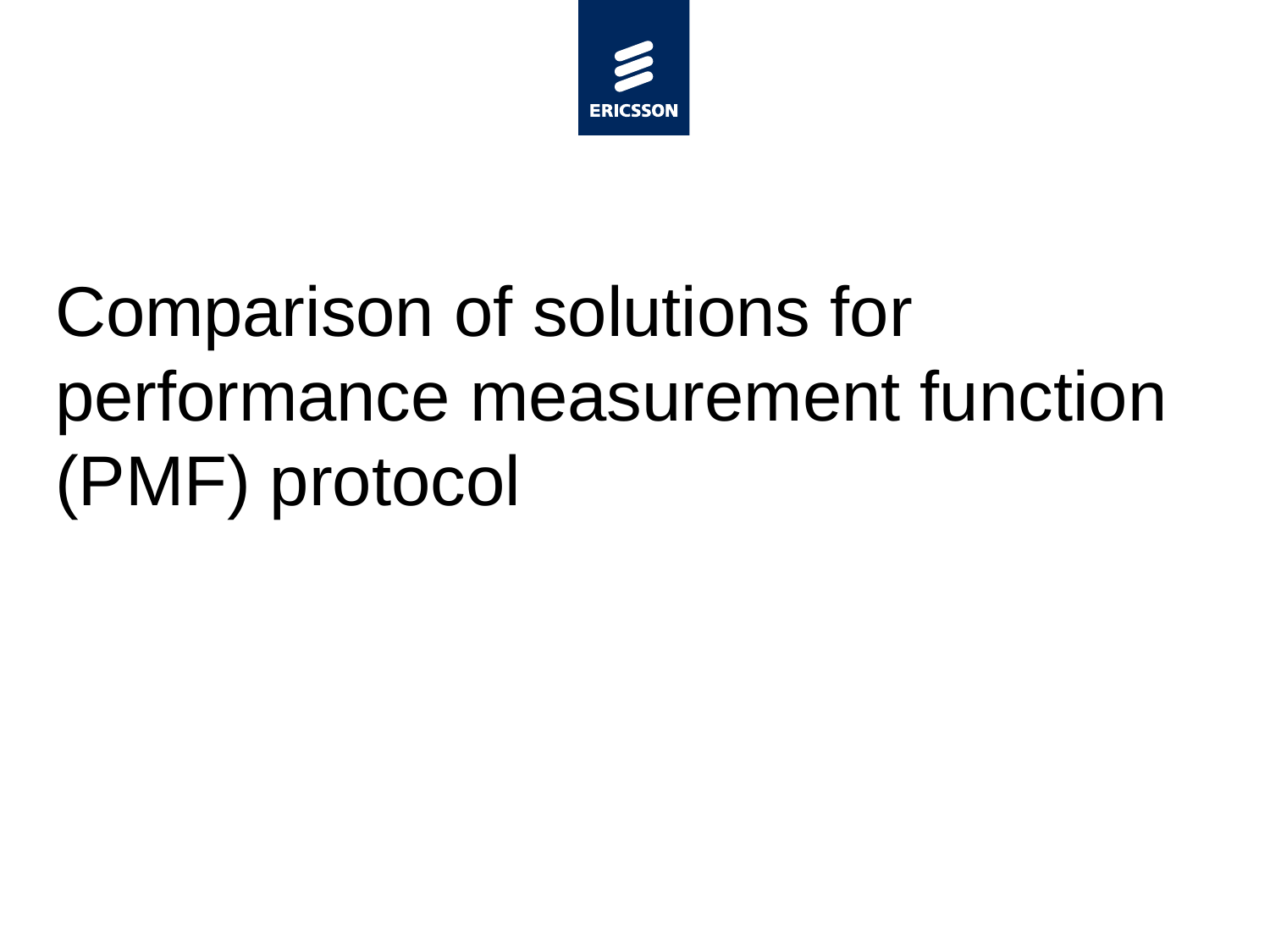

# Comparison of solutions for performance measurement function (PMF) protocol